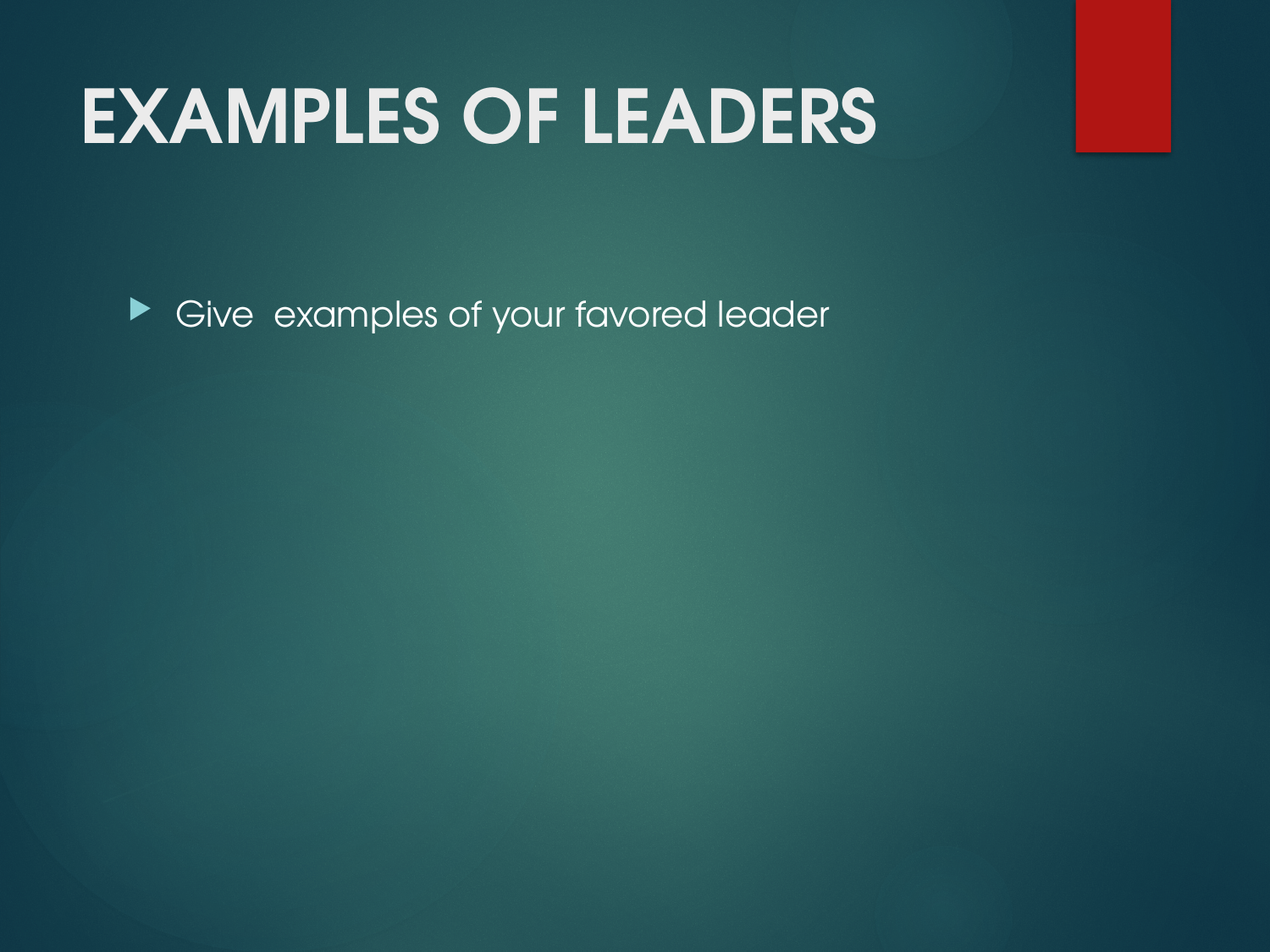

# EXAMPLES OF LEADERS
Give  examples of your favored leader